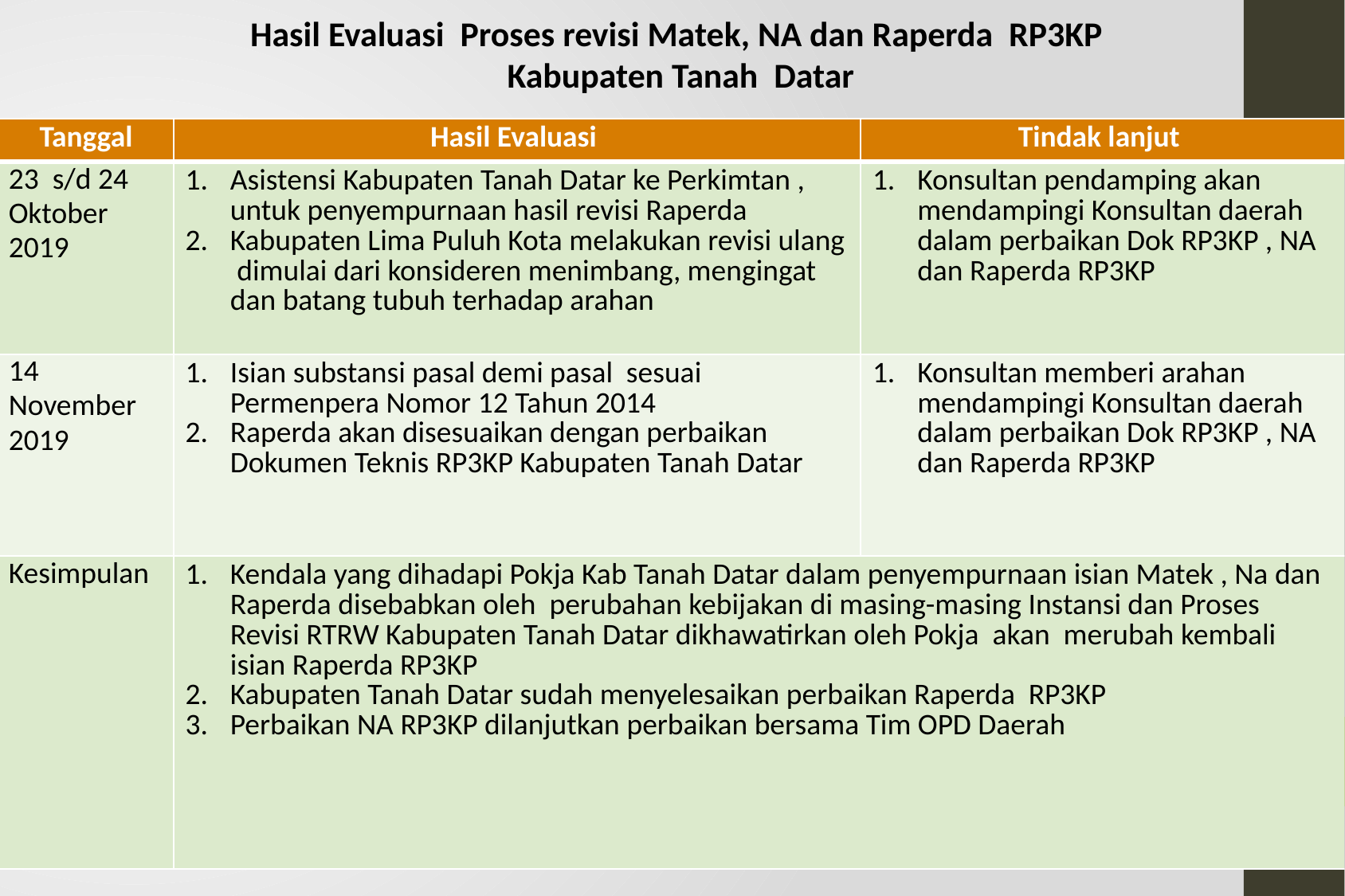

Hasil Evaluasi  Proses revisi Matek, NA dan Raperda  RP3KP
Kabupaten Tanah  Datar

| Tanggal | Hasil Evaluasi | Tindak lanjut |
| --- | --- | --- |
| 23 s/d 24 Oktober 2019 | Asistensi Kabupaten Tanah Datar ke Perkimtan , untuk penyempurnaan hasil revisi Raperda Kabupaten Lima Puluh Kota melakukan revisi ulang dimulai dari konsideren menimbang, mengingat dan batang tubuh terhadap arahan | Konsultan pendamping akan mendampingi Konsultan daerah dalam perbaikan Dok RP3KP , NA dan Raperda RP3KP |
| 14 November 2019 | Isian substansi pasal demi pasal sesuai Permenpera Nomor 12 Tahun 2014 Raperda akan disesuaikan dengan perbaikan Dokumen Teknis RP3KP Kabupaten Tanah Datar | Konsultan memberi arahan mendampingi Konsultan daerah dalam perbaikan Dok RP3KP , NA dan Raperda RP3KP |
| Kesimpulan | Kendala yang dihadapi Pokja Kab Tanah Datar dalam penyempurnaan isian Matek , Na dan Raperda disebabkan oleh perubahan kebijakan di masing-masing Instansi dan Proses Revisi RTRW Kabupaten Tanah Datar dikhawatirkan oleh Pokja akan merubah kembali isian Raperda RP3KP Kabupaten Tanah Datar sudah menyelesaikan perbaikan Raperda RP3KP Perbaikan NA RP3KP dilanjutkan perbaikan bersama Tim OPD Daerah |  |